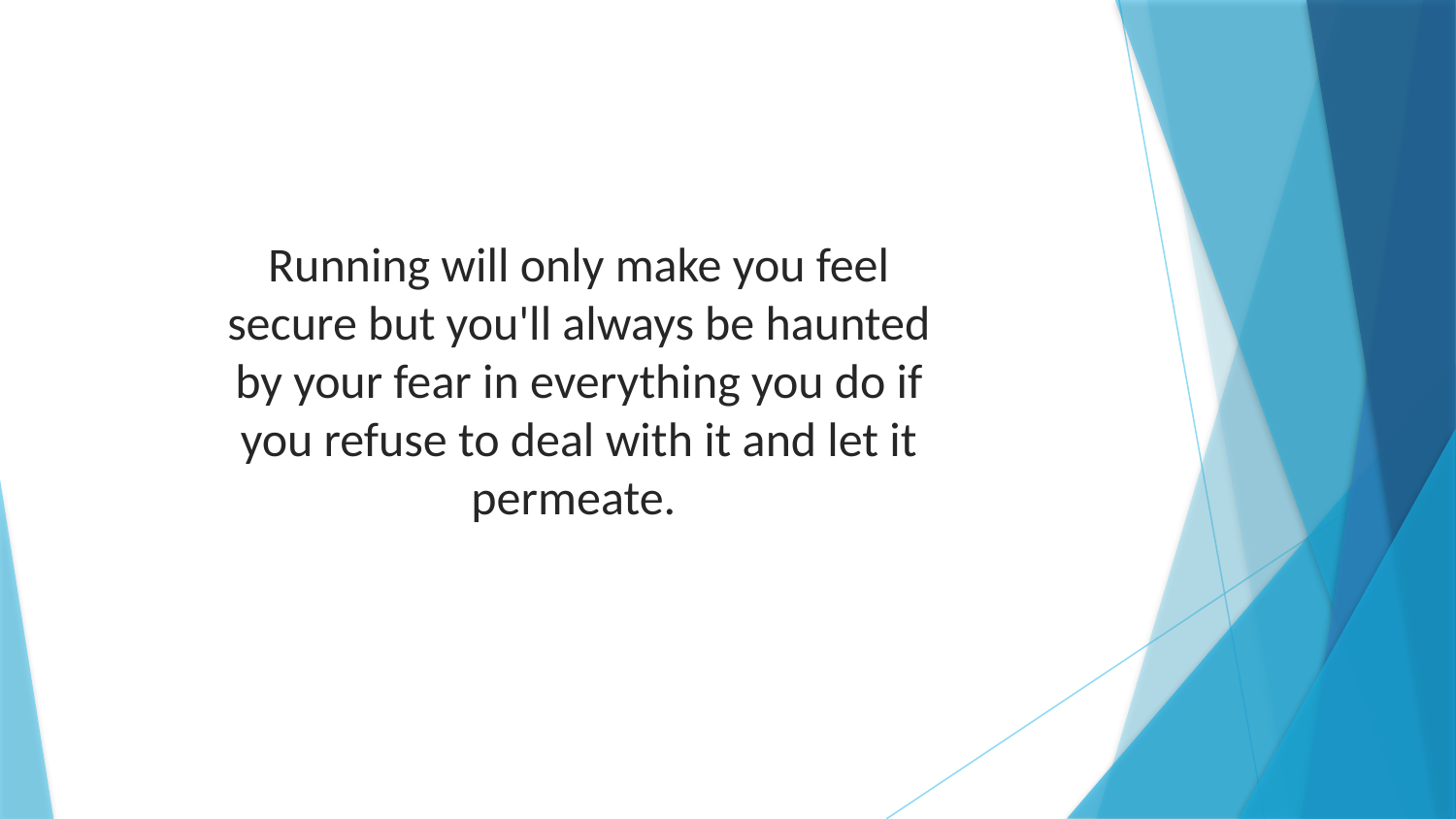

Running will only make you feel secure but you'll always be haunted by your fear in everything you do if you refuse to deal with it and let it permeate.